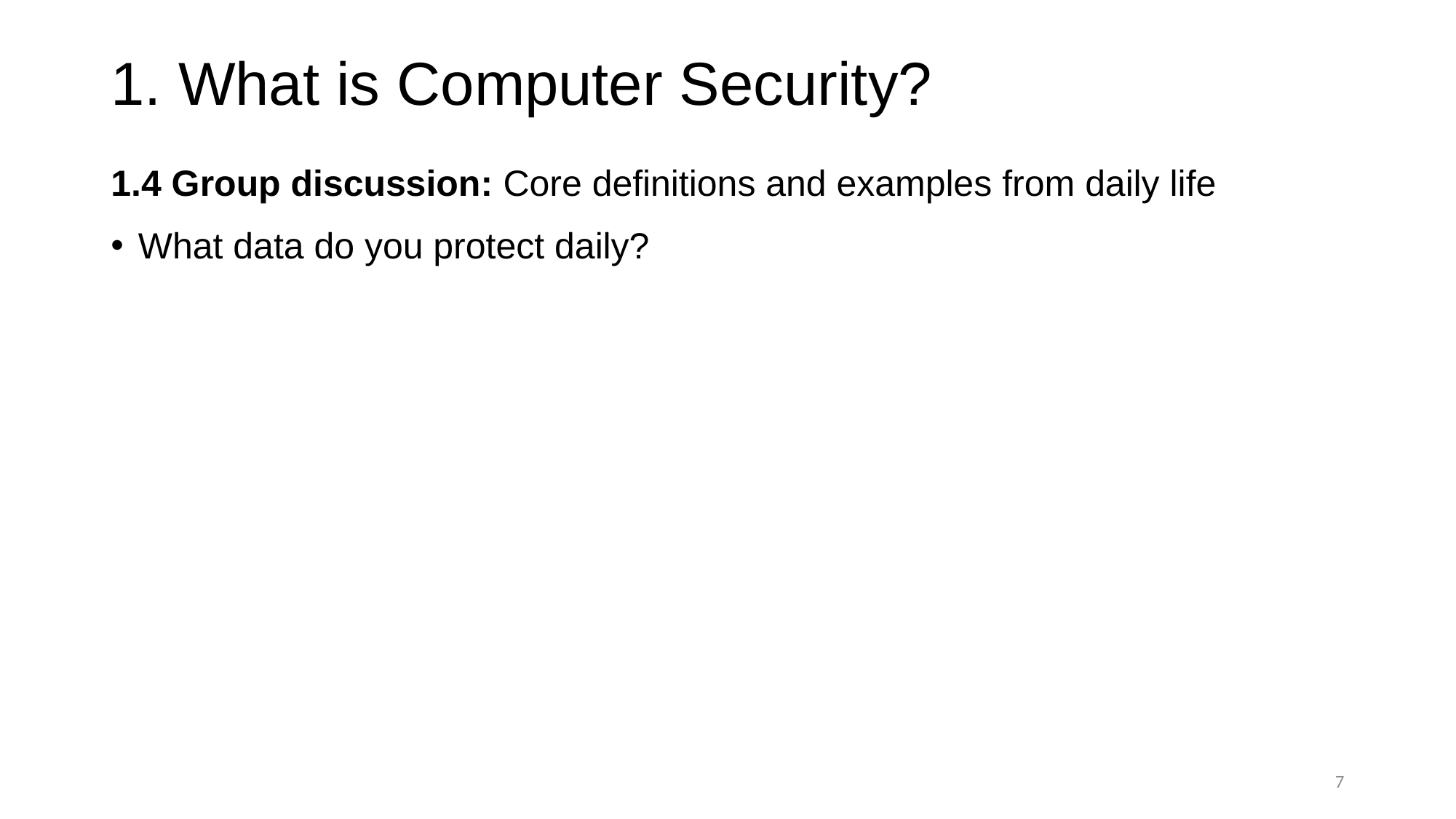

# 1. What is Computer Security?
1.4 Group discussion: Core definitions and examples from daily life
What data do you protect daily?
7